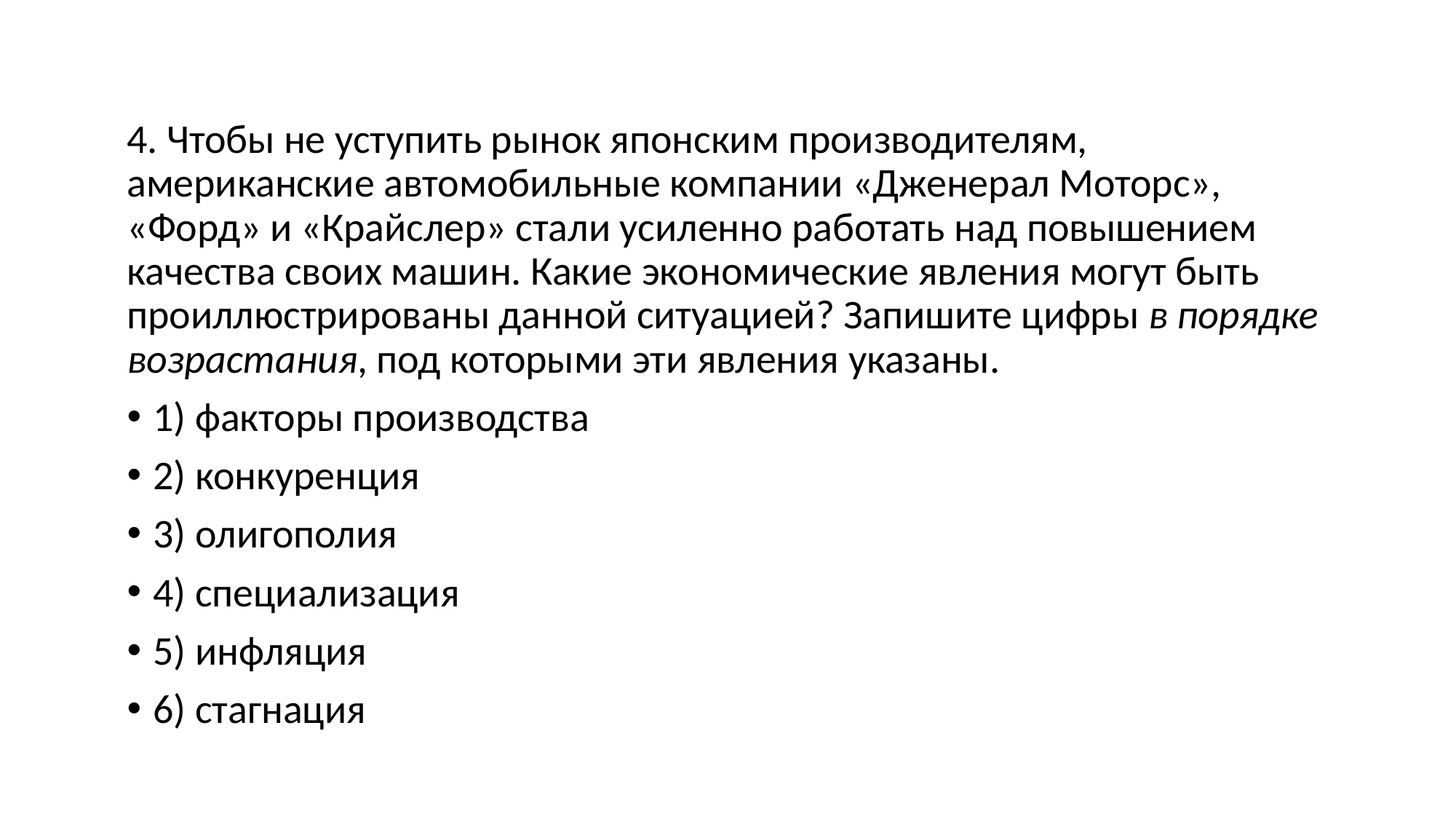

#
4. Чтобы не уступить рынок японским производителям, американские автомобильные компании «Дженерал Моторс», «Форд» и «Крайслер» стали усиленно работать над повышением качества своих машин. Какие экономические явления могут быть проиллюстрированы данной ситуацией? Запишите цифры в порядке возрастания, под которыми эти явления указаны.
1) факторы производства
2) конкуренция
3) олигополия
4) специализация
5) инфляция
6) стагнация